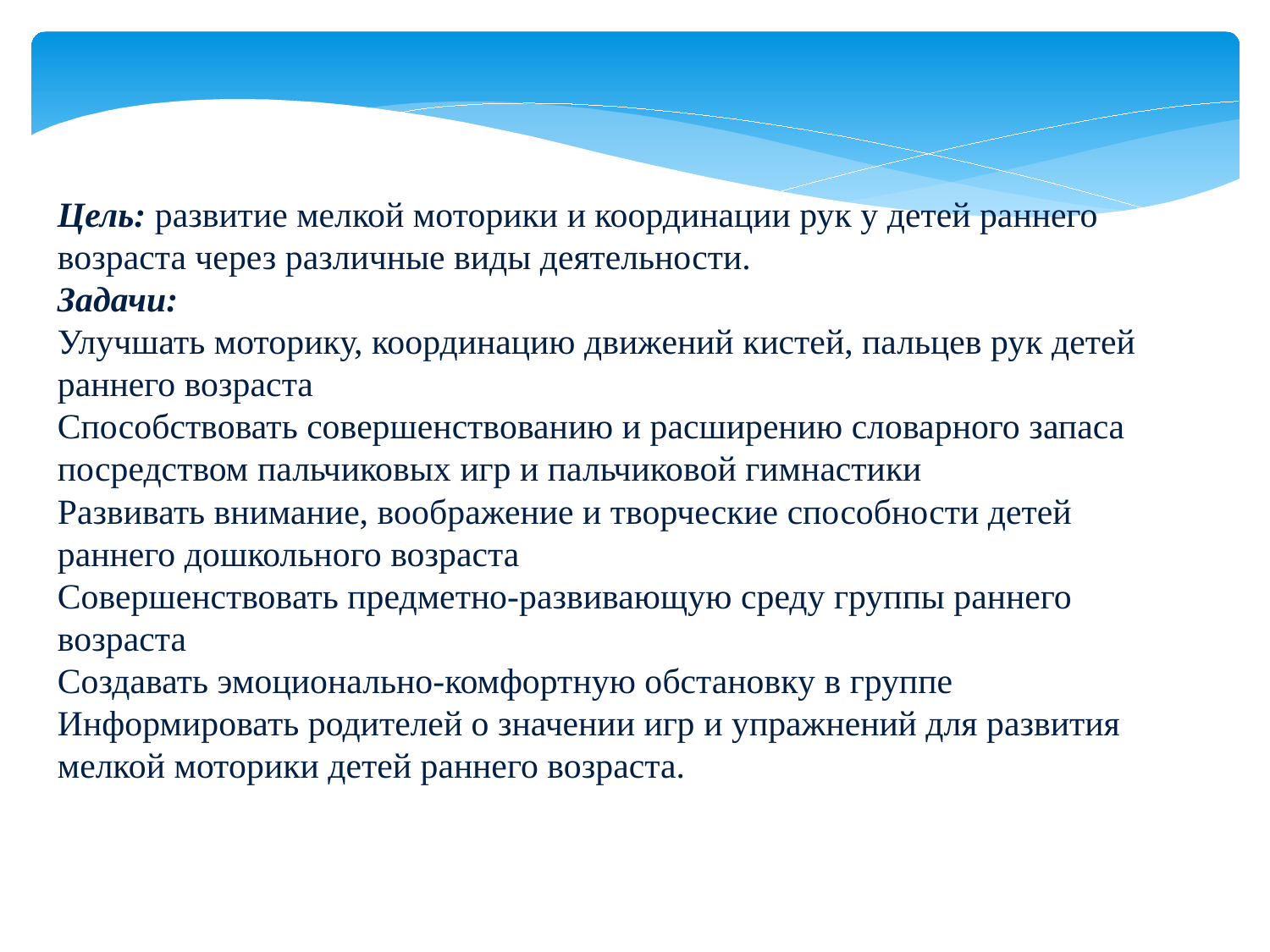

Цель: развитие мелкой моторики и координации рук у детей раннего возраста через различные виды деятельности.
Задачи:
Улучшать моторику, координацию движений кистей, пальцев рук детей раннего возраста
Способствовать совершенствованию и расширению словарного запаса посредством пальчиковых игр и пальчиковой гимнастики
Развивать внимание, воображение и творческие способности детей раннего дошкольного возраста
Совершенствовать предметно-развивающую среду группы раннего возраста
Создавать эмоционально-комфортную обстановку в группе
Информировать родителей о значении игр и упражнений для развития мелкой моторики детей раннего возраста.